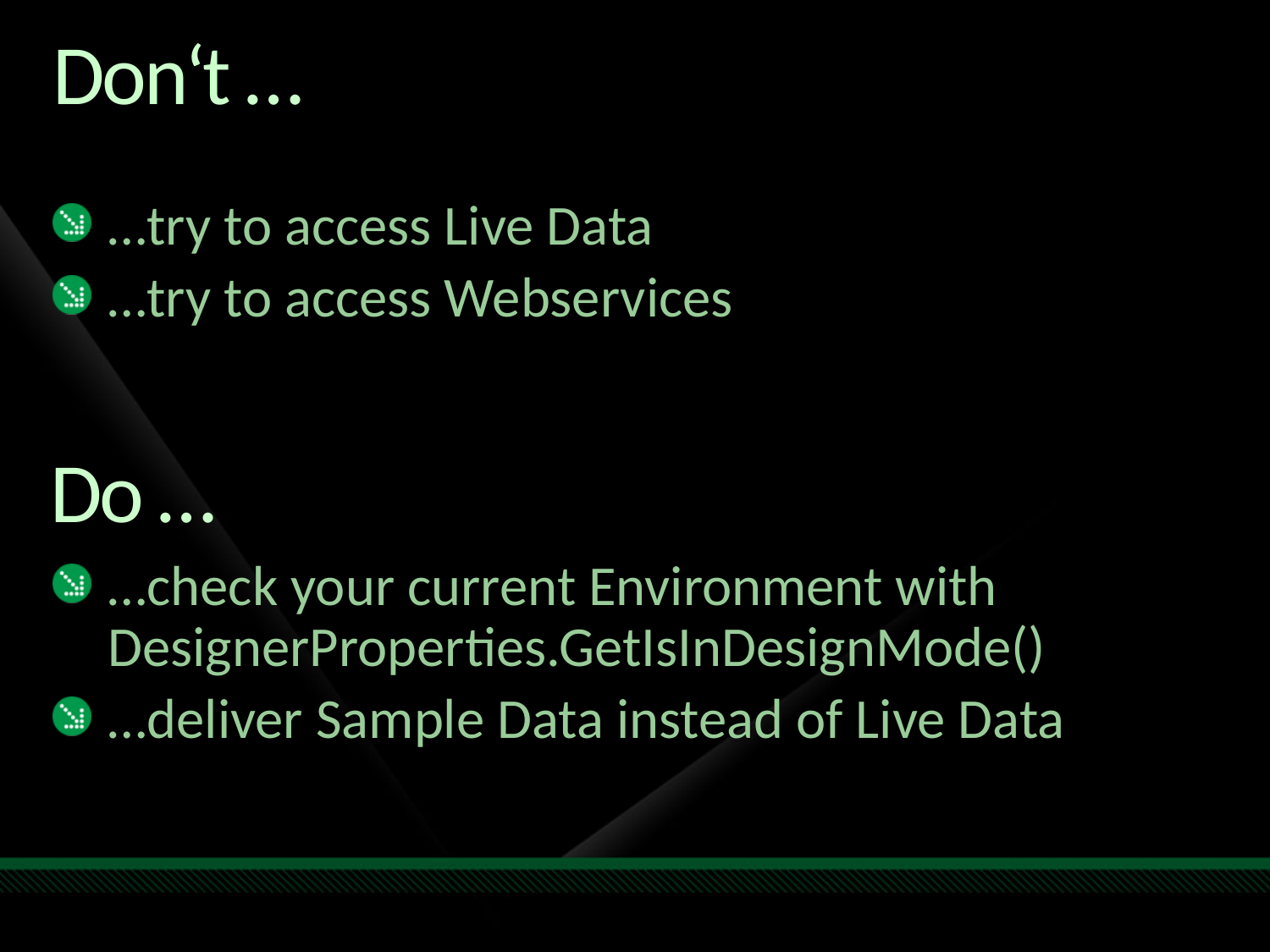

# Don‘t …
…try to access Live Data
…try to access Webservices

…check your current Environment with
DesignerProperties.GetIsInDesignMode()
…deliver Sample Data instead of Live Data

Do …